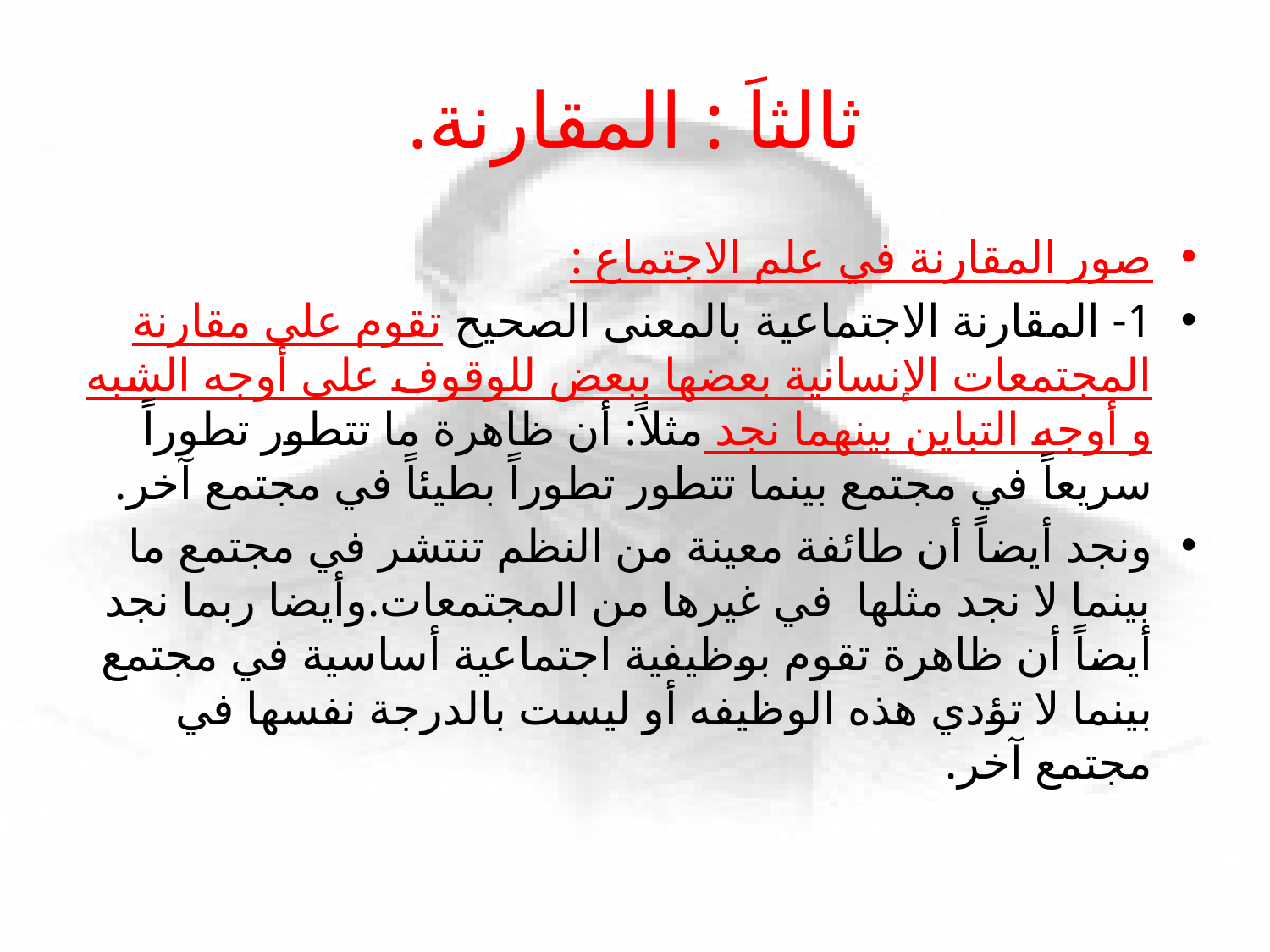

# ثالثاَ : المقارنة.
صور المقارنة في علم الاجتماع :
1- المقارنة الاجتماعية بالمعنى الصحيح تقوم على مقارنة المجتمعات الإنسانية بعضها ببعض للوقوف على أوجه الشبه و أوجه التباين بينهما نجد مثلاً: أن ظاهرة ما تتطور تطوراً سريعاً في مجتمع بينما تتطور تطوراً بطيئاً في مجتمع آخر.
ونجد أيضاً أن طائفة معينة من النظم تنتشر في مجتمع ما بينما لا نجد مثلها  في غيرها من المجتمعات.وأيضا ربما نجد أيضاً أن ظاهرة تقوم بوظيفية اجتماعية أساسية في مجتمع بينما لا تؤدي هذه الوظيفه أو ليست بالدرجة نفسها في مجتمع آخر.